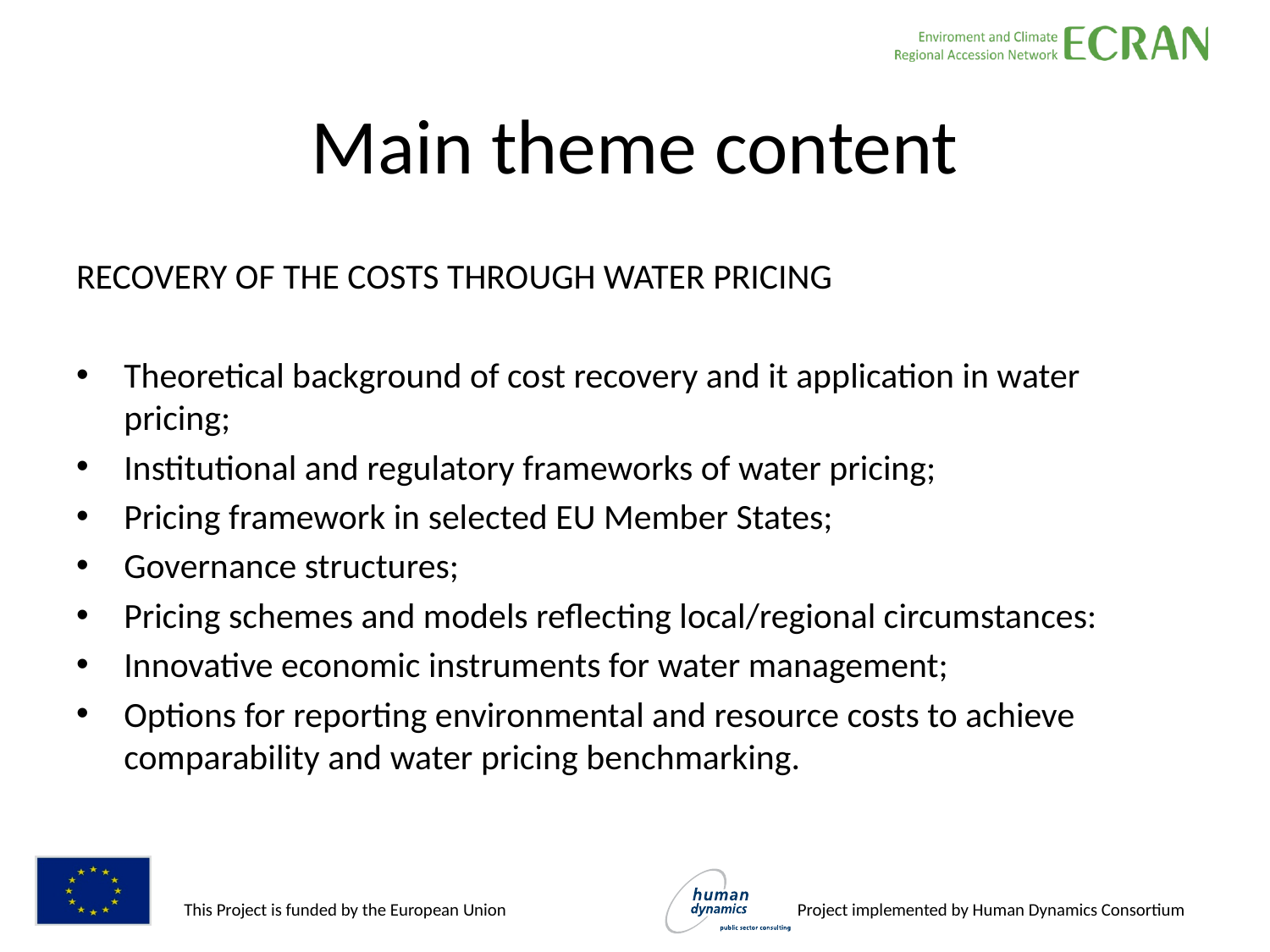

# Main theme content
recovery of the costs through wateR pricing

Theoretical background of cost recovery and it application in water pricing;
Institutional and regulatory frameworks of water pricing;
Pricing framework in selected EU Member States;
Governance structures;
Pricing schemes and models reflecting local/regional circumstances:
Innovative economic instruments for water management;
Options for reporting environmental and resource costs to achieve comparability and water pricing benchmarking.